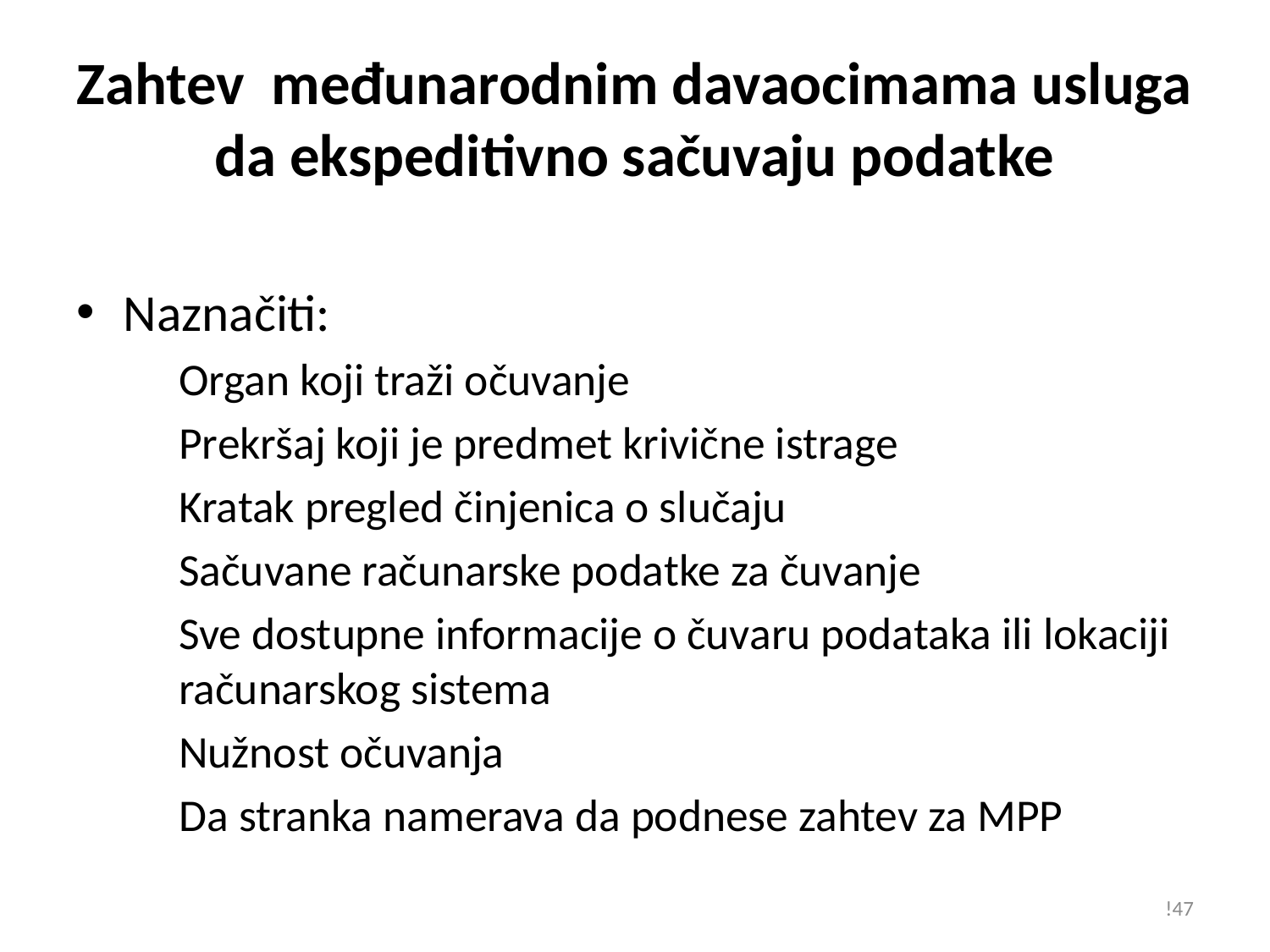

# Zahtev  međunarodnim davaocimama usluga da ekspeditivno sačuvaju podatke
Naznačiti:
Organ koji traži očuvanje
Prekršaj koji je predmet krivične istrage
Kratak pregled činjenica o slučaju
Sačuvane računarske podatke za čuvanje
Sve dostupne informacije o čuvaru podataka ili lokaciji računarskog sistema
Nužnost očuvanja
Da stranka namerava da podnese zahtev za MPP
!47